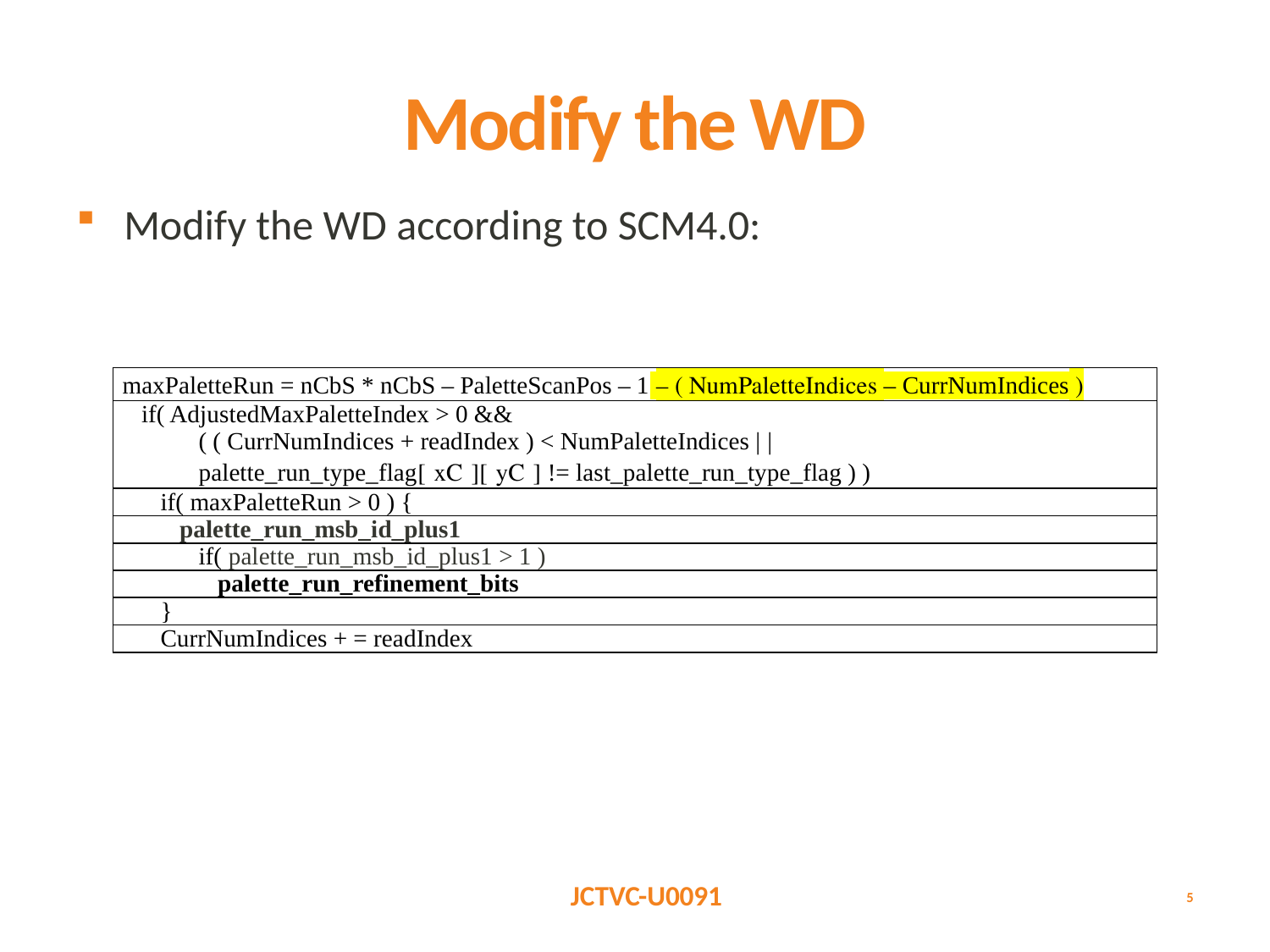

# Modify the WD
Modify the WD according to SCM4.0:

| maxPaletteRun = nCbS \* nCbS – PaletteScanPos – 1 – ( NumPaletteIndices – CurrNumIndices ) |
| --- |
| if( AdjustedMaxPaletteIndex > 0 && ( ( CurrNumIndices + readIndex ) < NumPaletteIndices | | palette\_run\_type\_flag[ xC ][ yC ] != last\_palette\_run\_type\_flag ) ) |
| if( maxPaletteRun > 0 ) { |
| palette\_run\_msb\_id\_plus1 |
| if( palette\_run\_msb\_id\_plus1 > 1 ) |
| palette\_run\_refinement\_bits |
| } |
| CurrNumIndices + = readIndex |
5